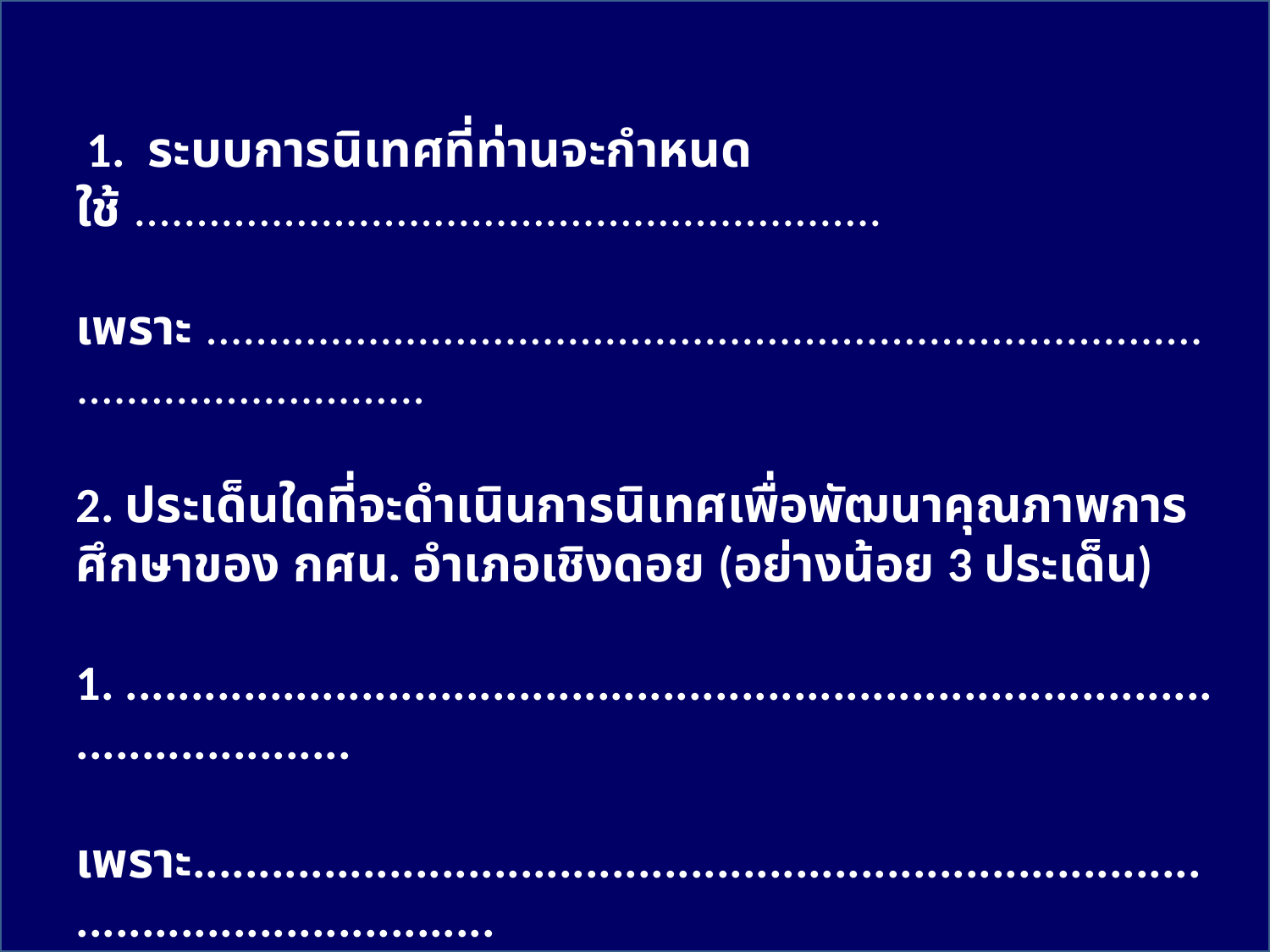

1.  ระบบการนิเทศที่ท่านจะกำหนดใช้ ............................................................
     เพราะ ............................................................................................................
2. ประเด็นใดที่จะดำเนินการนิเทศเพื่อพัฒนาคุณภาพการศึกษาของ กศน. อำเภอเชิงดอย (อย่างน้อย 3 ประเด็น)
 	1. ........................................................................................................
    เพราะ.............................................................................................................
 	2. .........................................................................................................
    เพราะ.............................................................................................................
 	3. ........................................................................................................
    เพราะ.............................................................................................................